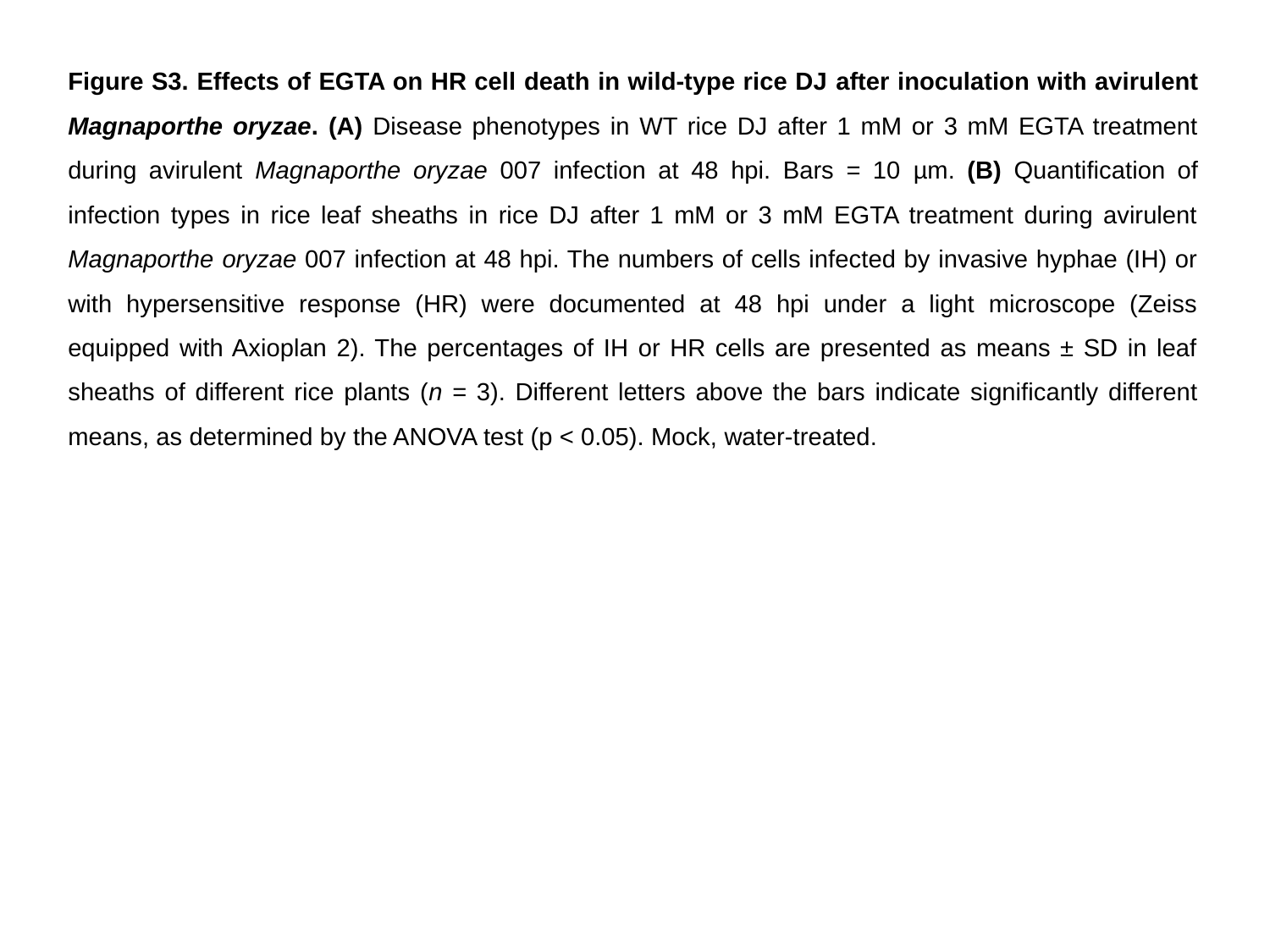

Figure S3. Effects of EGTA on HR cell death in wild-type rice DJ after inoculation with avirulent Magnaporthe oryzae. (A) Disease phenotypes in WT rice DJ after 1 mM or 3 mM EGTA treatment during avirulent Magnaporthe oryzae 007 infection at 48 hpi. Bars = 10 µm. (B) Quantification of infection types in rice leaf sheaths in rice DJ after 1 mM or 3 mM EGTA treatment during avirulent Magnaporthe oryzae 007 infection at 48 hpi. The numbers of cells infected by invasive hyphae (IH) or with hypersensitive response (HR) were documented at 48 hpi under a light microscope (Zeiss equipped with Axioplan 2). The percentages of IH or HR cells are presented as means ± SD in leaf sheaths of different rice plants (n = 3). Different letters above the bars indicate significantly different means, as determined by the ANOVA test (p < 0.05). Mock, water-treated.